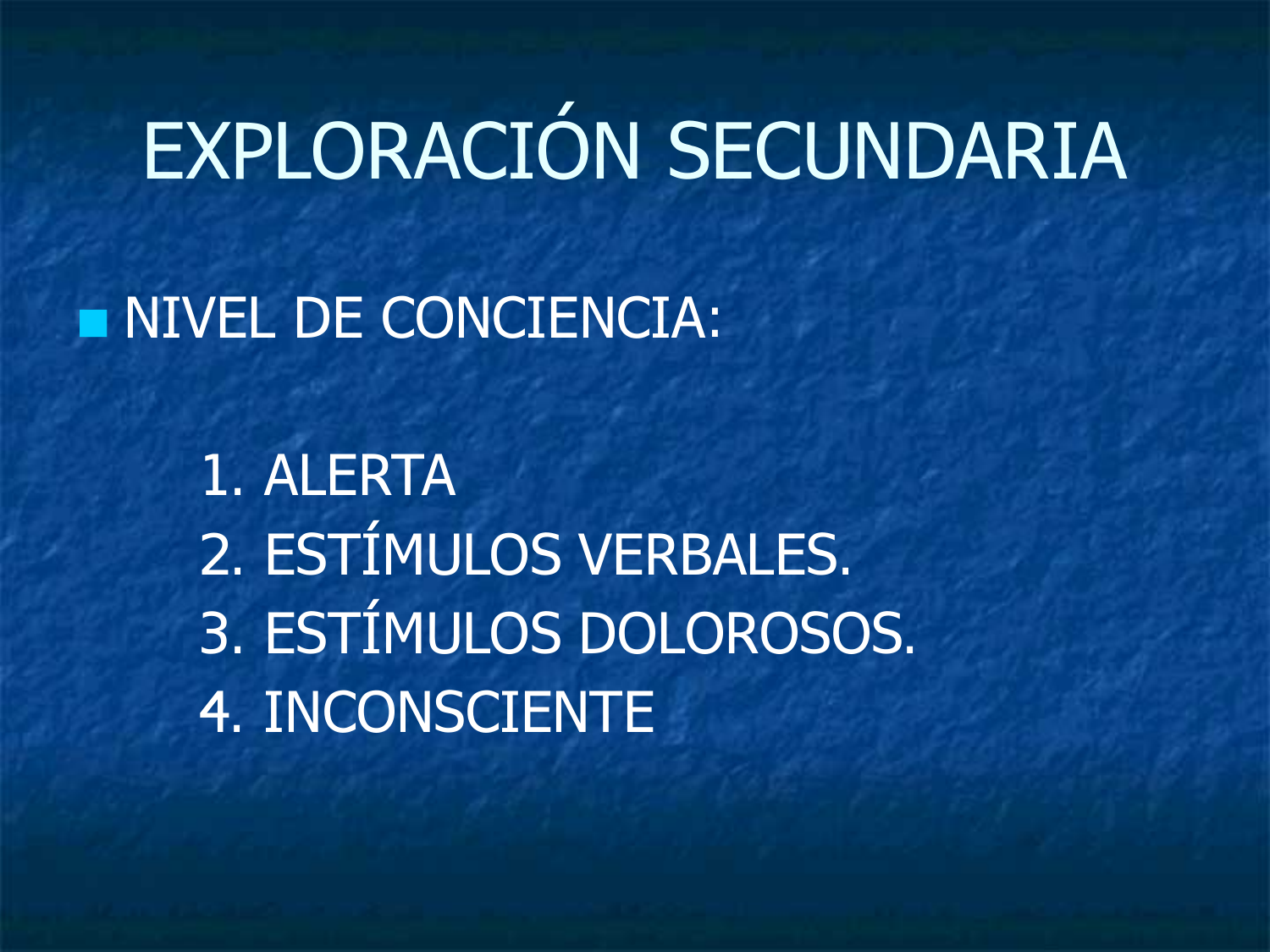

# EXPLORACIÓN SECUNDARIA
NIVEL DE CONCIENCIA:

       1. ALERTA
       2. ESTÍMULOS VERBALES.
       3. ESTÍMULOS DOLOROSOS.
       4. INCONSCIENTE